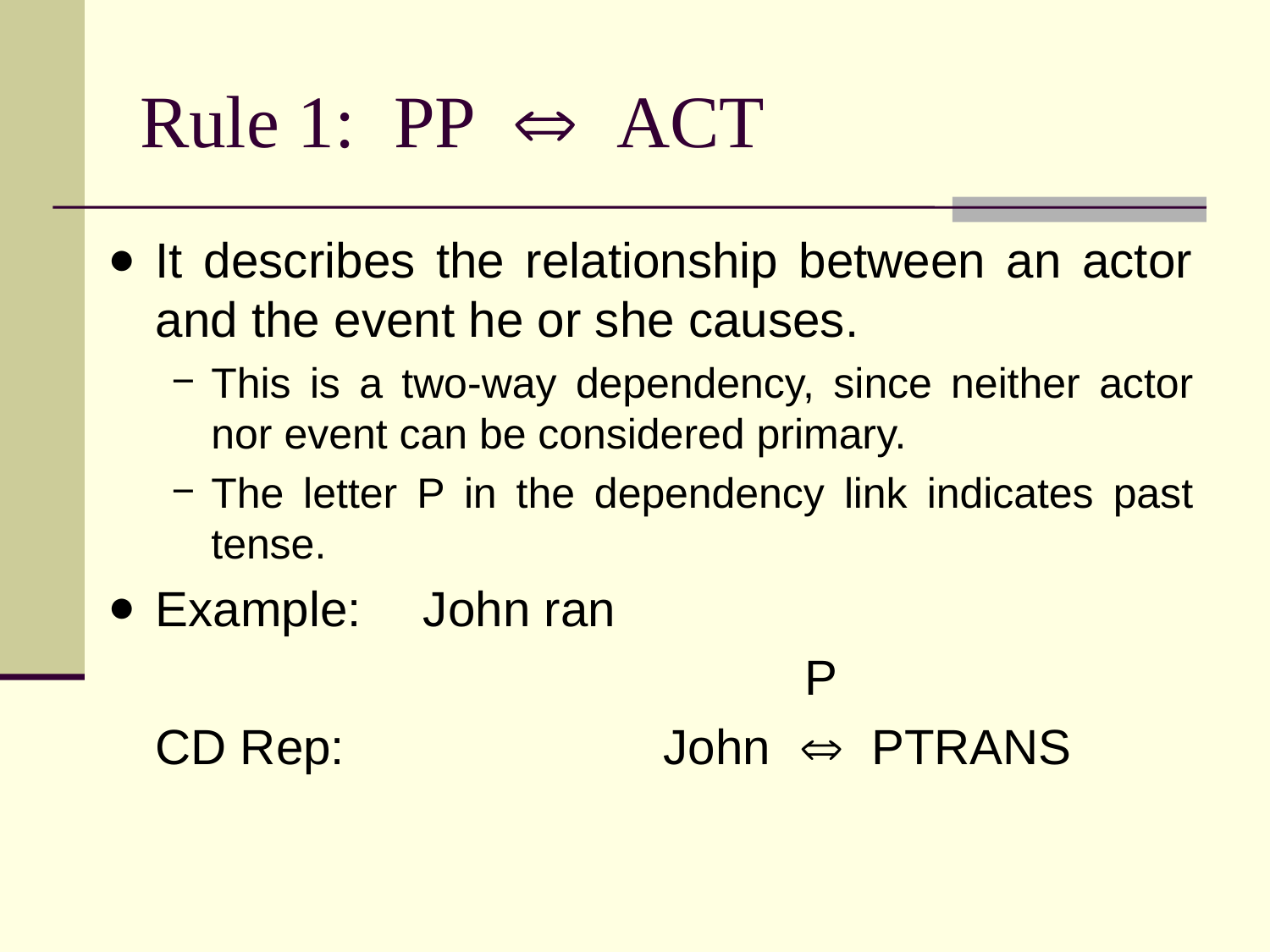

# Rule 1:	PP  ⇔  ACT
It describes the relationship between an actor and the event he or she causes.
This is a two-way dependency, since neither actor nor event can be considered primary.
The letter P in the dependency link indicates past tense.
Example:	 John ran
						 P
	CD Rep:			John  ⇔  PTRANS